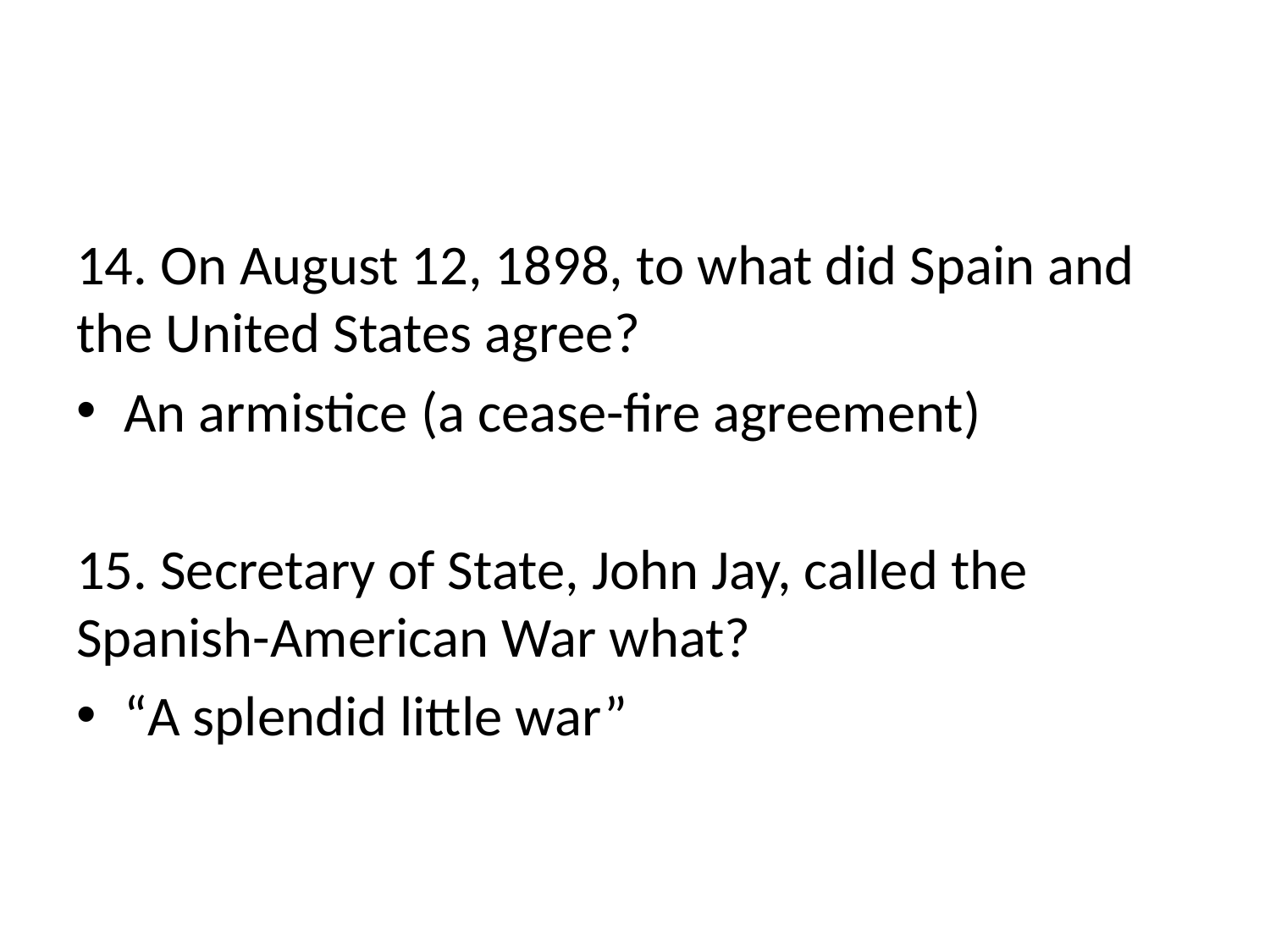

#
14. On August 12, 1898, to what did Spain and the United States agree?
An armistice (a cease-fire agreement)

15. Secretary of State, John Jay, called the Spanish-American War what?
“A splendid little war”